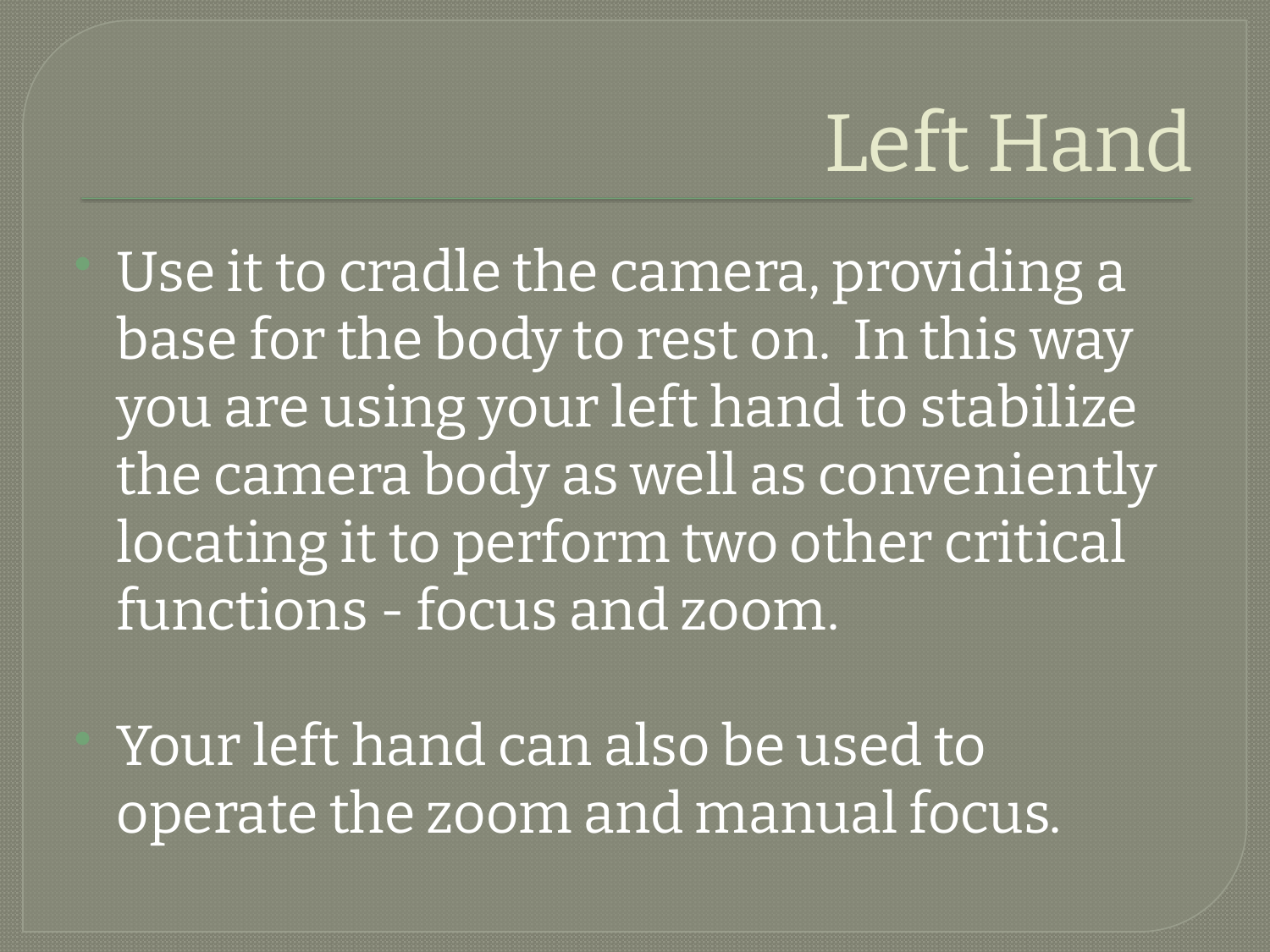

# Left Hand
Use it to cradle the camera, providing a base for the body to rest on.  In this way you are using your left hand to stabilize the camera body as well as conveniently locating it to perform two other critical functions - focus and zoom.

Your left hand can also be used to operate the zoom and manual focus.